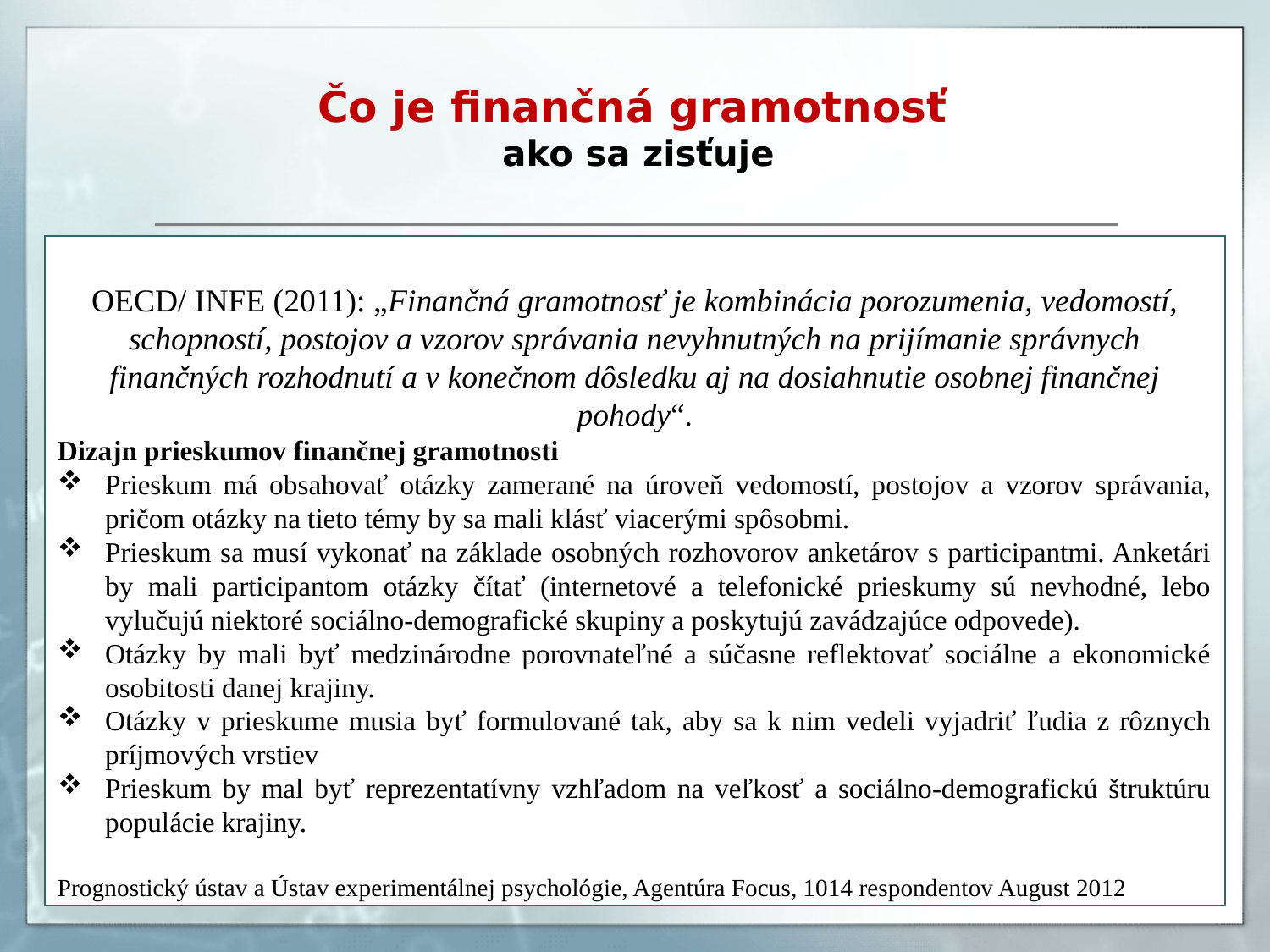

# Čo je finančná gramotnosť ako sa zisťuje

OECD/ INFE (2011): „Finančná gramotnosť je kombinácia porozumenia, vedomostí, schopností, postojov a vzorov správania nevyhnutných na prijímanie správnych finančných rozhodnutí a v konečnom dôsledku aj na dosiahnutie osobnej finančnej pohody“.
Dizajn prieskumov finančnej gramotnosti
Prieskum má obsahovať otázky zamerané na úroveň vedomostí, postojov a vzorov správania, pričom otázky na tieto témy by sa mali klásť viacerými spôsobmi.
Prieskum sa musí vykonať na základe osobných rozhovorov anketárov s participantmi. Anketári by mali participantom otázky čítať (internetové a telefonické prieskumy sú nevhodné, lebo vylučujú niektoré sociálno-demografické skupiny a poskytujú zavádzajúce odpovede).
Otázky by mali byť medzinárodne porovnateľné a súčasne reflektovať sociálne a ekonomické osobitosti danej krajiny.
Otázky v prieskume musia byť formulované tak, aby sa k nim vedeli vyjadriť ľudia z rôznych príjmových vrstiev
Prieskum by mal byť reprezentatívny vzhľadom na veľkosť a sociálno-demografickú štruktúru populácie krajiny.

Prognostický ústav a Ústav experimentálnej psychológie, Agentúra Focus, 1014 respondentov August 2012